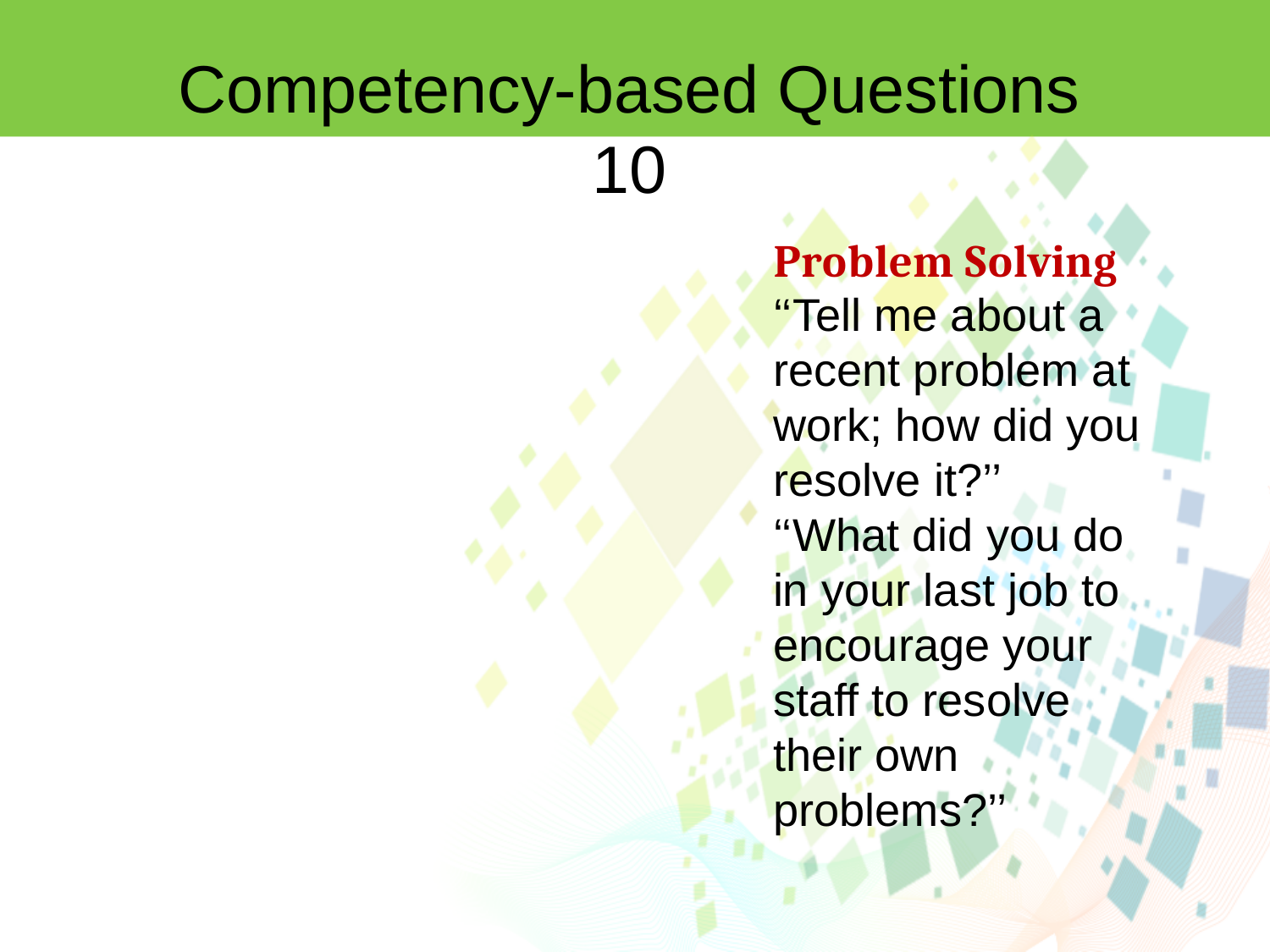

Competency-based Questions 10
Problem Solving
‘‘Tell me about a recent problem at work; how did you resolve it?’’
‘‘What did you do in your last job to encourage your staff to resolve their own
problems?’’